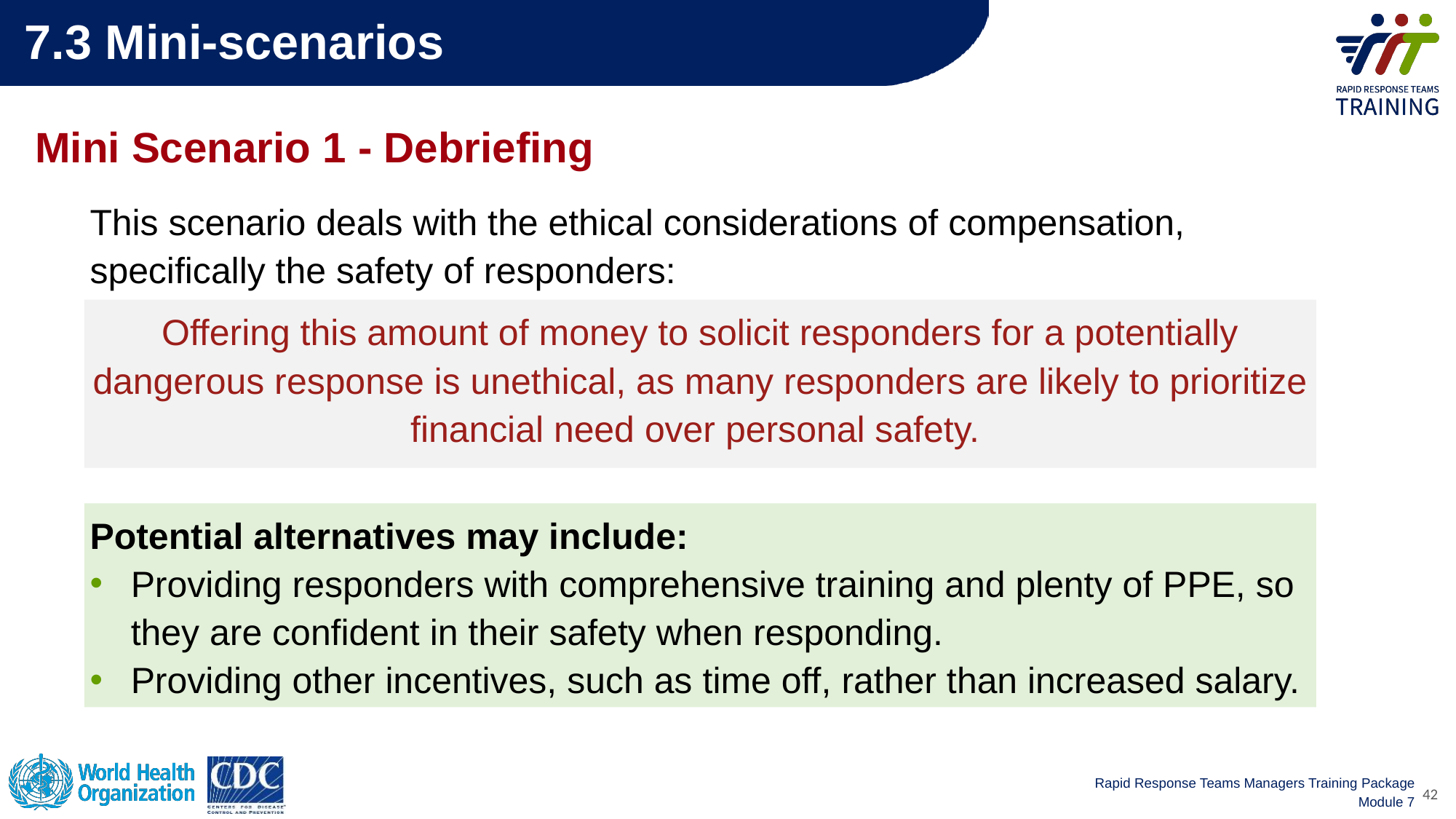

7.3 Mini-scenarios
# Mini Scenario 1 - Debriefing
This scenario deals with the ethical considerations of compensation, specifically the safety of responders:

Offering this amount of money to solicit responders for a potentially dangerous response is unethical, as many responders are likely to prioritize financial need over personal safety.

Potential alternatives may include:
Providing responders with comprehensive training and plenty of PPE, so they are confident in their safety when responding.
Providing other incentives, such as time off, rather than increased salary.
42